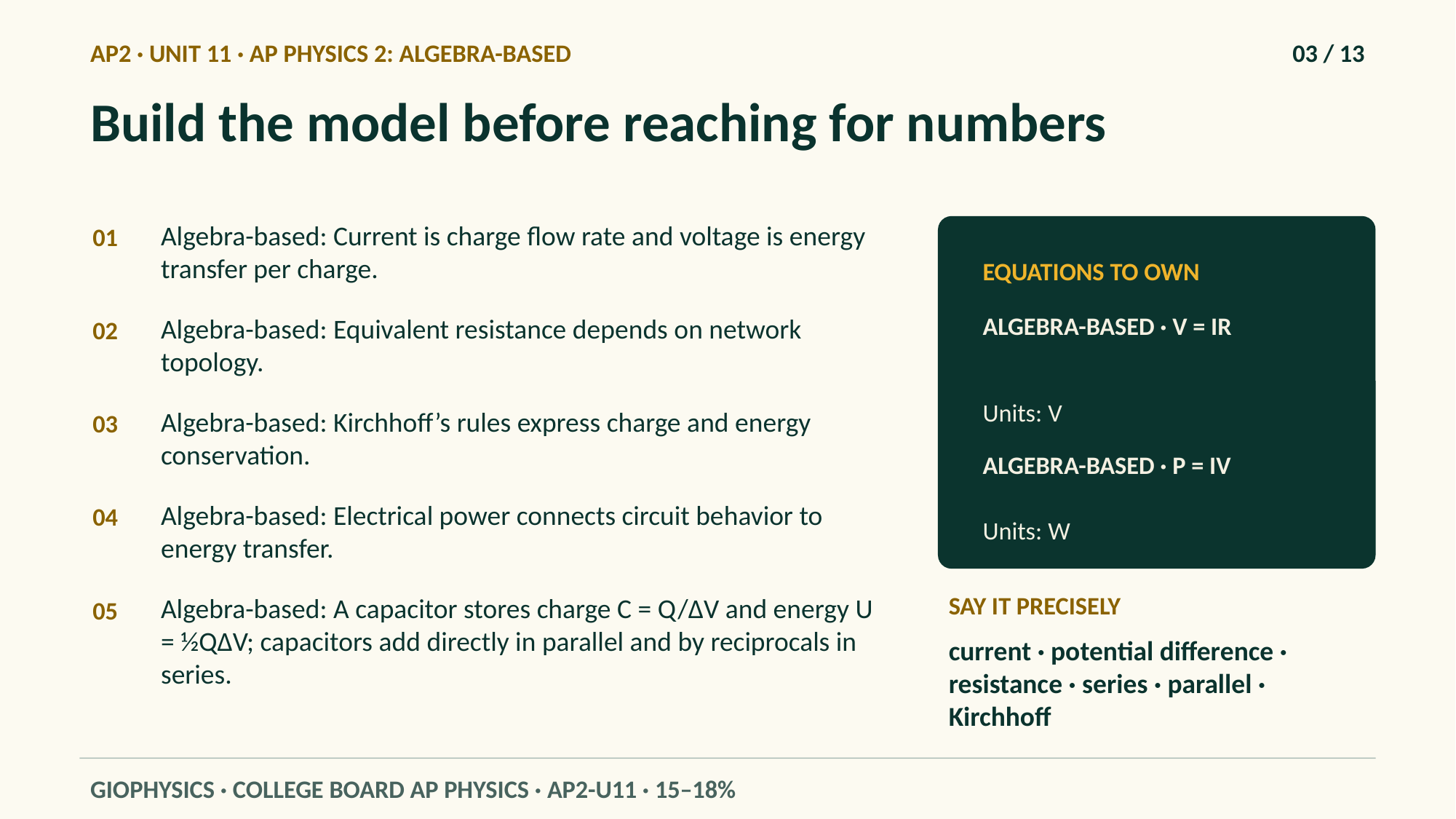

AP2 · UNIT 11 · AP PHYSICS 2: ALGEBRA-BASED
03 / 13
Build the model before reaching for numbers
Algebra-based: Current is charge flow rate and voltage is energy transfer per charge.
01

EQUATIONS TO OWN
ALGEBRA-BASED · V = IR
Algebra-based: Equivalent resistance depends on network topology.
02
Units: V
Algebra-based: Kirchhoff’s rules express charge and energy conservation.
03
ALGEBRA-BASED · P = IV
Algebra-based: Electrical power connects circuit behavior to energy transfer.
04
Units: W
SAY IT PRECISELY
Algebra-based: A capacitor stores charge C = Q/ΔV and energy U = ½QΔV; capacitors add directly in parallel and by reciprocals in series.
05
current · potential difference · resistance · series · parallel · Kirchhoff

GIOPHYSICS · COLLEGE BOARD AP PHYSICS · AP2-U11 · 15–18%